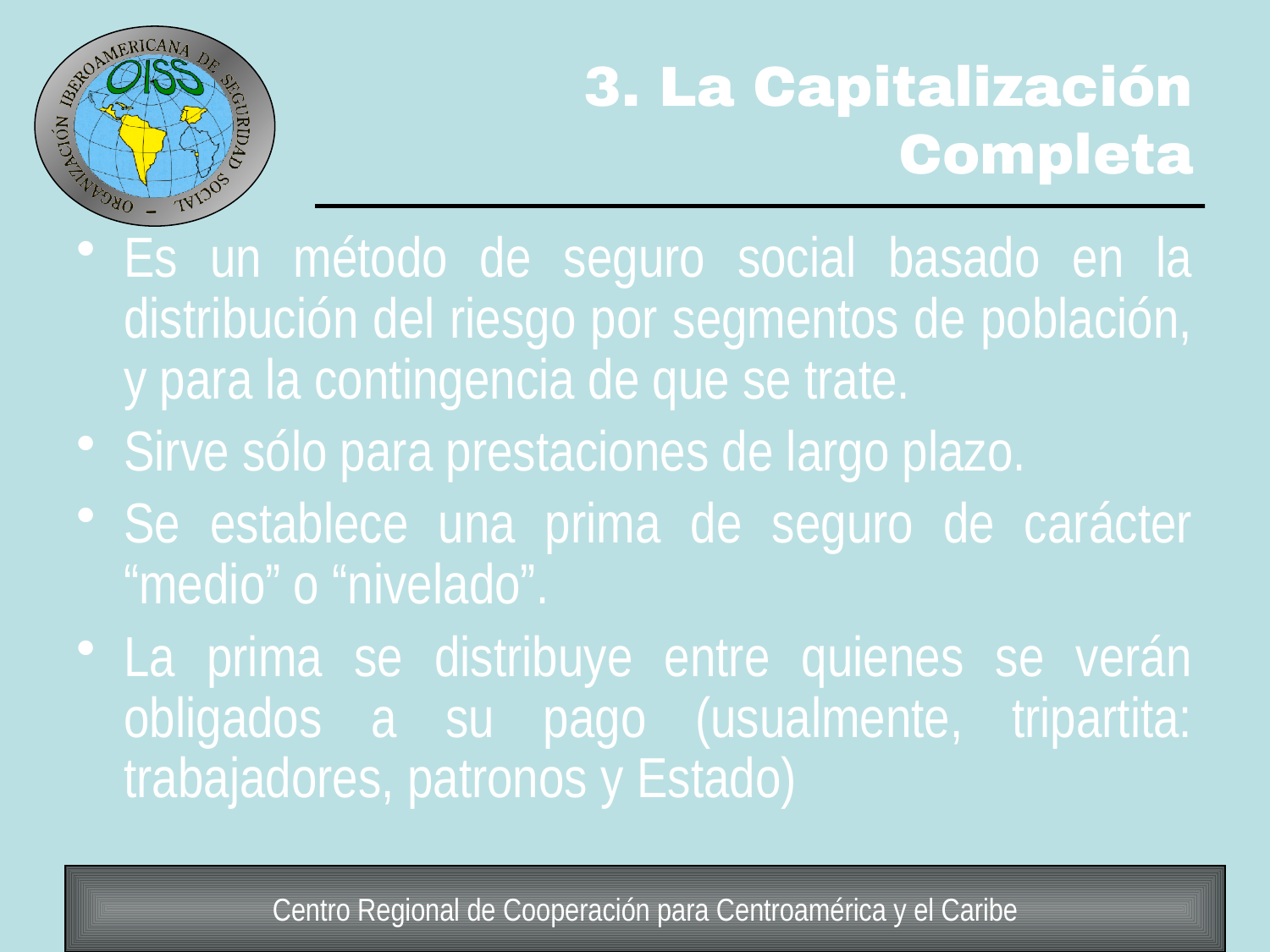

# 3. La Capitalización Completa
Es un método de seguro social basado en la distribución del riesgo por segmentos de población, y para la contingencia de que se trate.
Sirve sólo para prestaciones de largo plazo.
Se establece una prima de seguro de carácter “medio” o “nivelado”.
La prima se distribuye entre quienes se verán obligados a su pago (usualmente, tripartita: trabajadores, patronos y Estado)